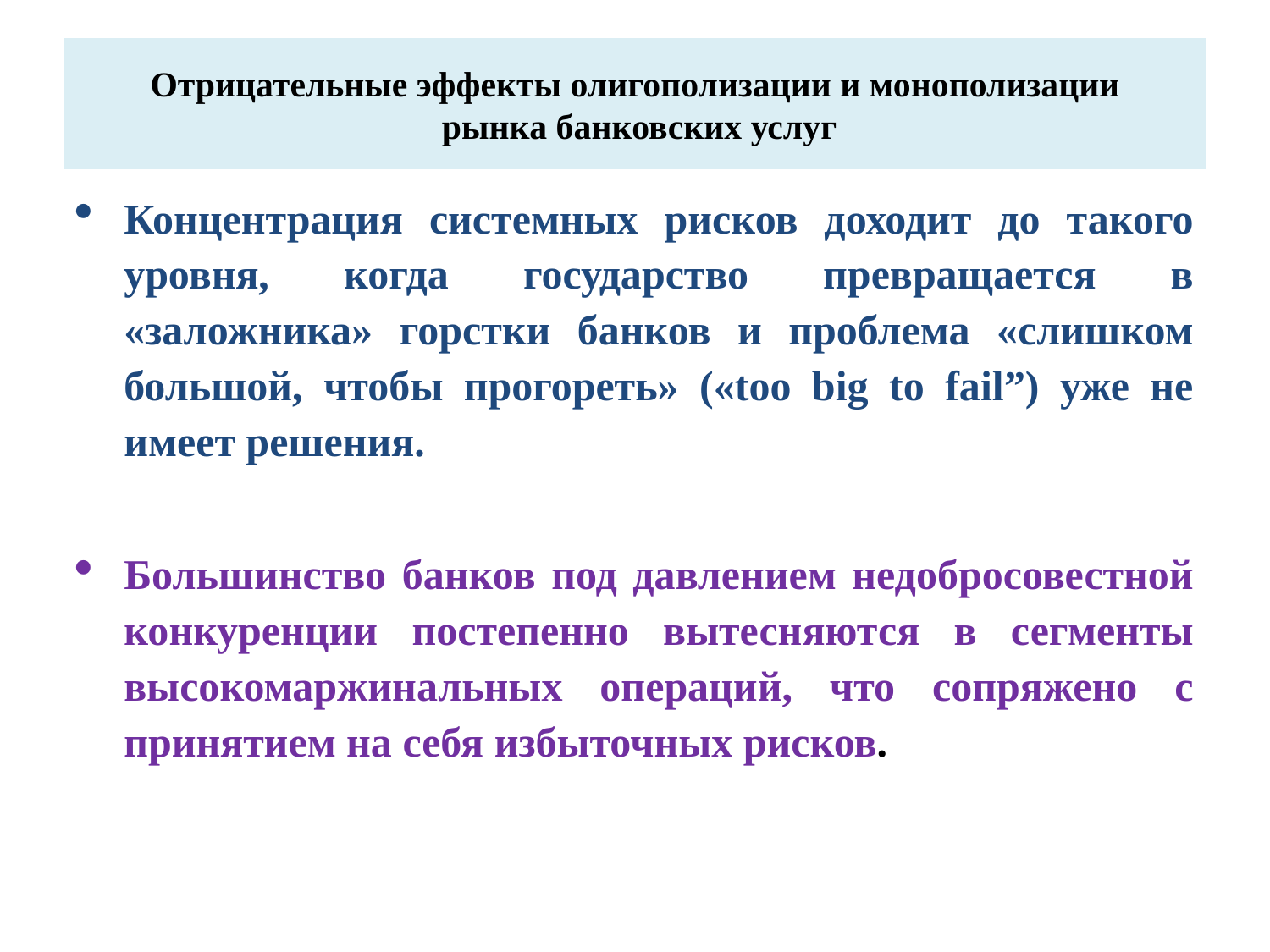

# Отрицательные эффекты олигополизации и монополизации рынка банковских услуг
Концентрация системных рисков доходит до такого уровня, когда государство превращается в «заложника» горстки банков и проблема «слишком большой, чтобы прогореть» («too big to fail”) уже не имеет решения.

Большинство банков под давлением недобросовестной конкуренции постепенно вытесняются в сегменты высокомаржинальных операций, что сопряжено с принятием на себя избыточных рисков.